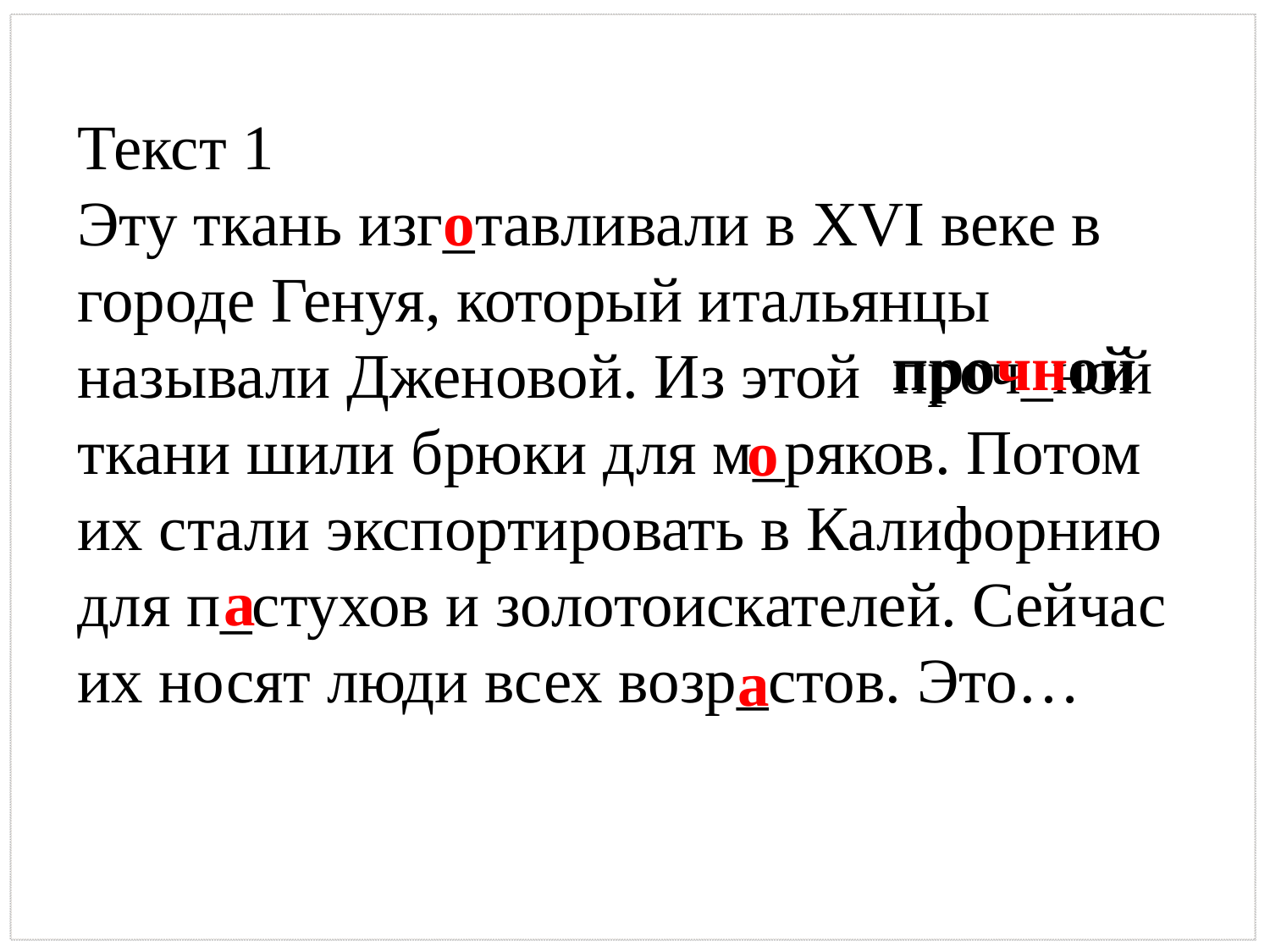

Текст 1
Эту ткань изг_тавливали в XVI веке в городе Генуя, который итальянцы называли Дженовой. Из этой                      ткани шили брюки для м_ряков. Потом их стали экспортировать в Калифорнию для п_стухов и золотоискателей. Сейчас их носят люди всех возр_стов. Это…
 о
прочной
проч_ной
о
а
а